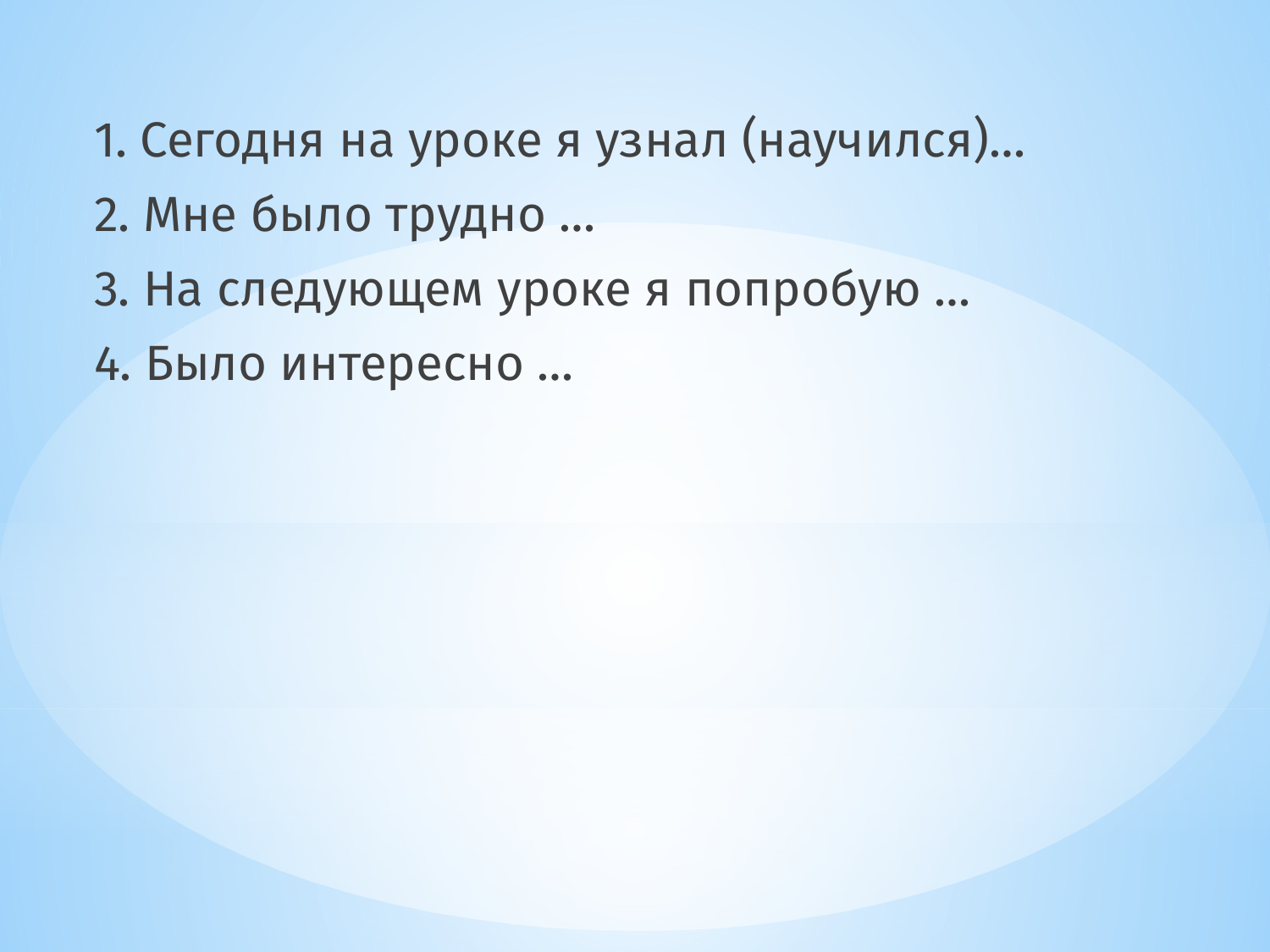

1. Сегодня на уроке я узнал (научился)…
2. Мне было трудно …
3. На следующем уроке я попробую …
4. Было интересно …

#